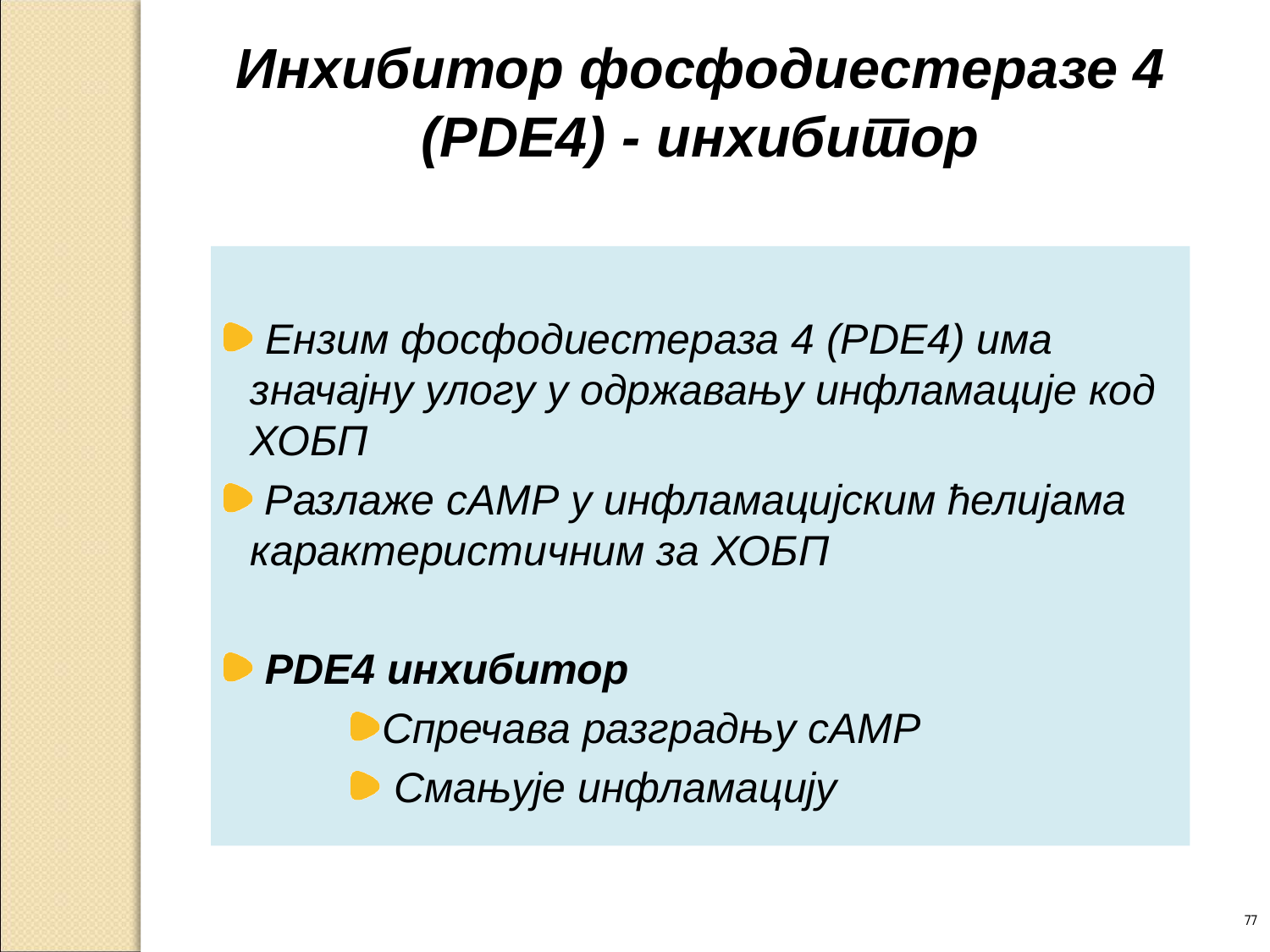

Инхибитор фосфодиестеразе 4 (PDE4) - инхибитор

 Ензим фосфодиестераза 4 (PDE4) има значајну улогу у одржавању инфламације код ХОБП
 Разлаже cAMP у инфламацијским ћелијама карактеристичним за ХОБП

 PDE4 инхибитор
Спречава разградњу cAMP
 Смањује инфламацију

77